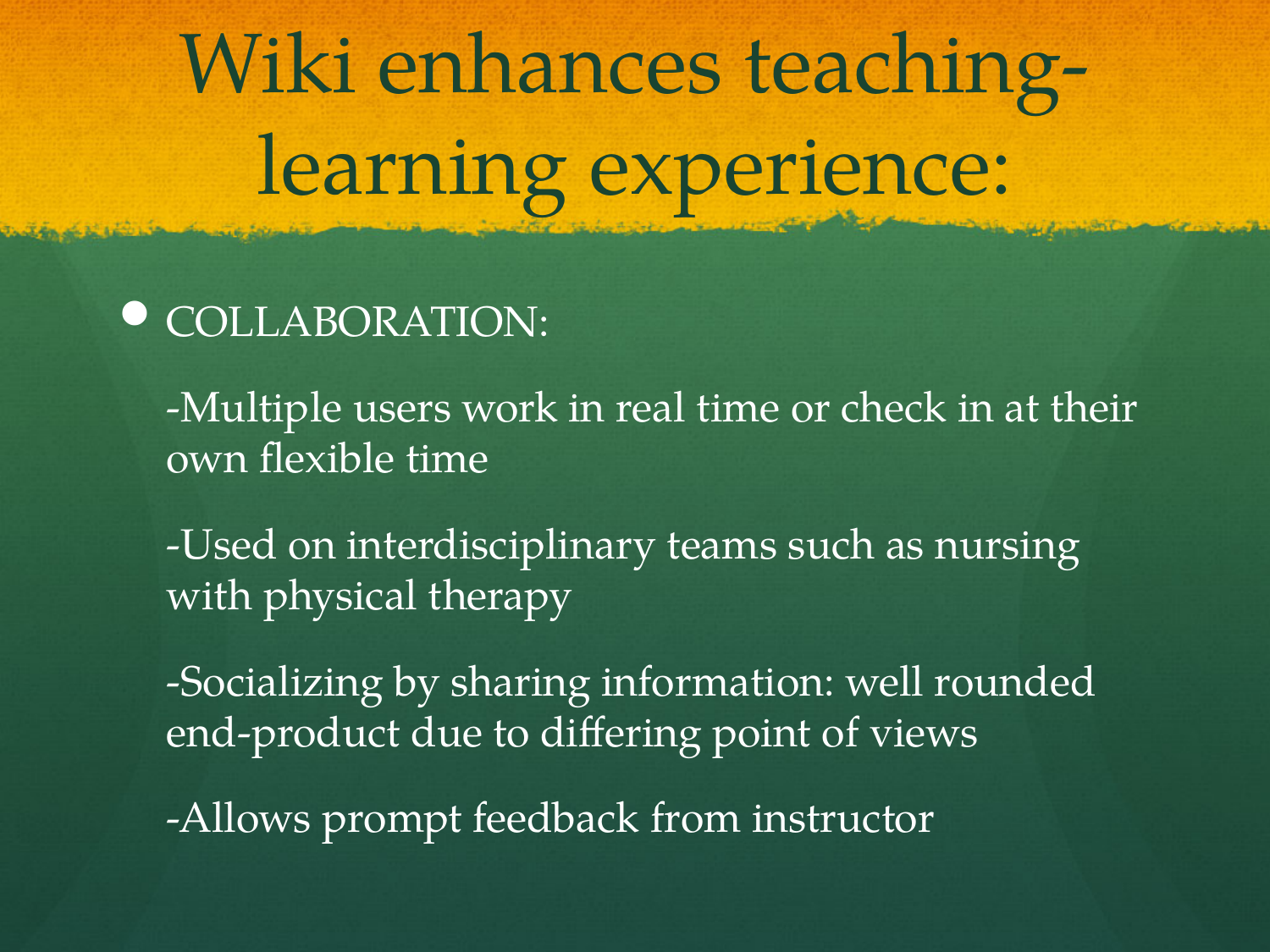

# Wiki enhances teaching-learning experience:
COLLABORATION:
	-Multiple users work in real time or check in at their own flexible time
	-Used on interdisciplinary teams such as nursing with physical therapy
	-Socializing by sharing information: well rounded end-product due to differing point of views
	-Allows prompt feedback from instructor